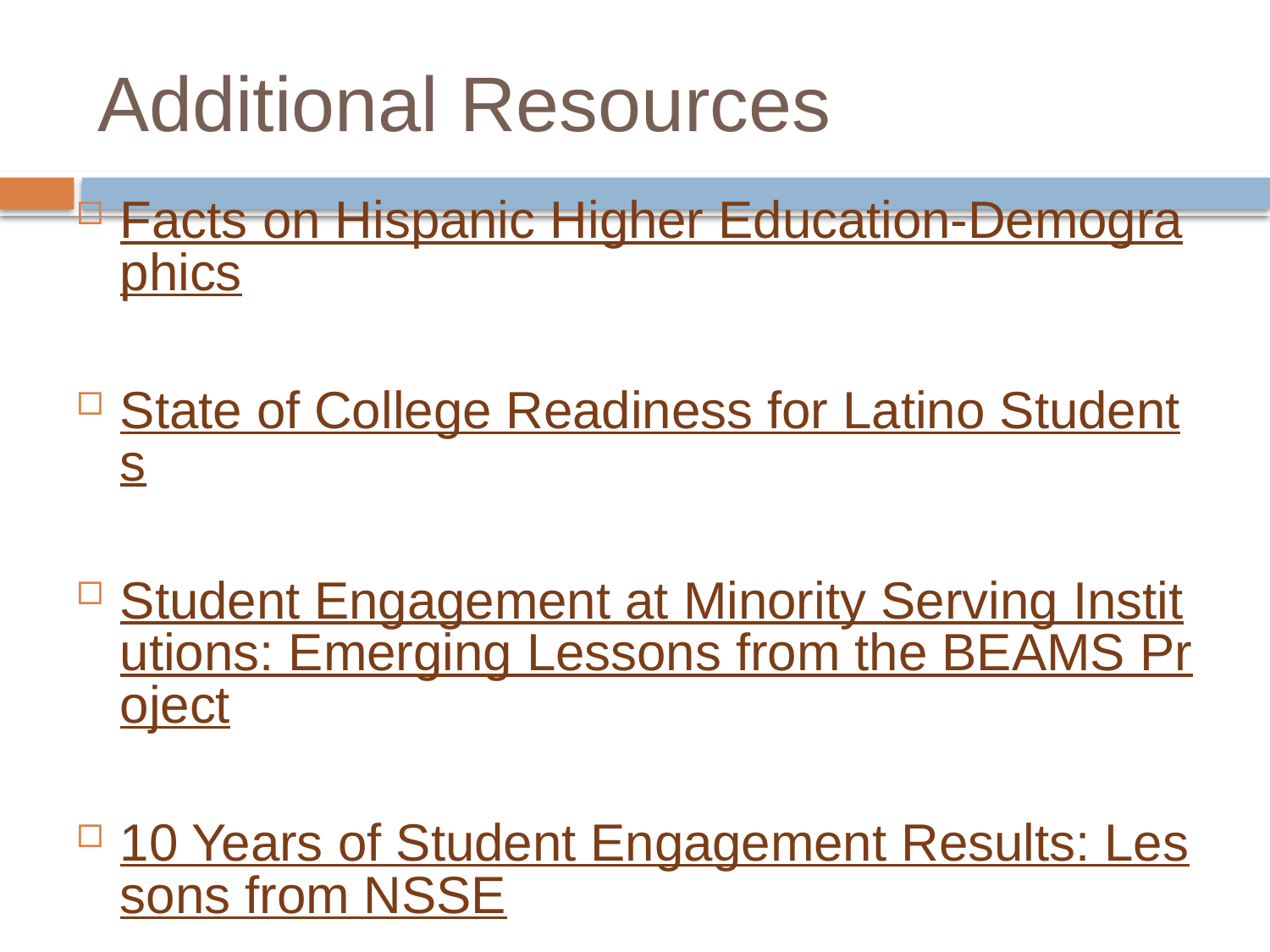

# Additional Resources
Facts on Hispanic Higher Education-Demographics
State of College Readiness for Latino Students
Student Engagement at Minority Serving Institutions: Emerging Lessons from the BEAMS Project
10 Years of Student Engagement Results: Lessons from NSSE
Advancing Minority High Achievement: National Trends and Promising Programs and Practices